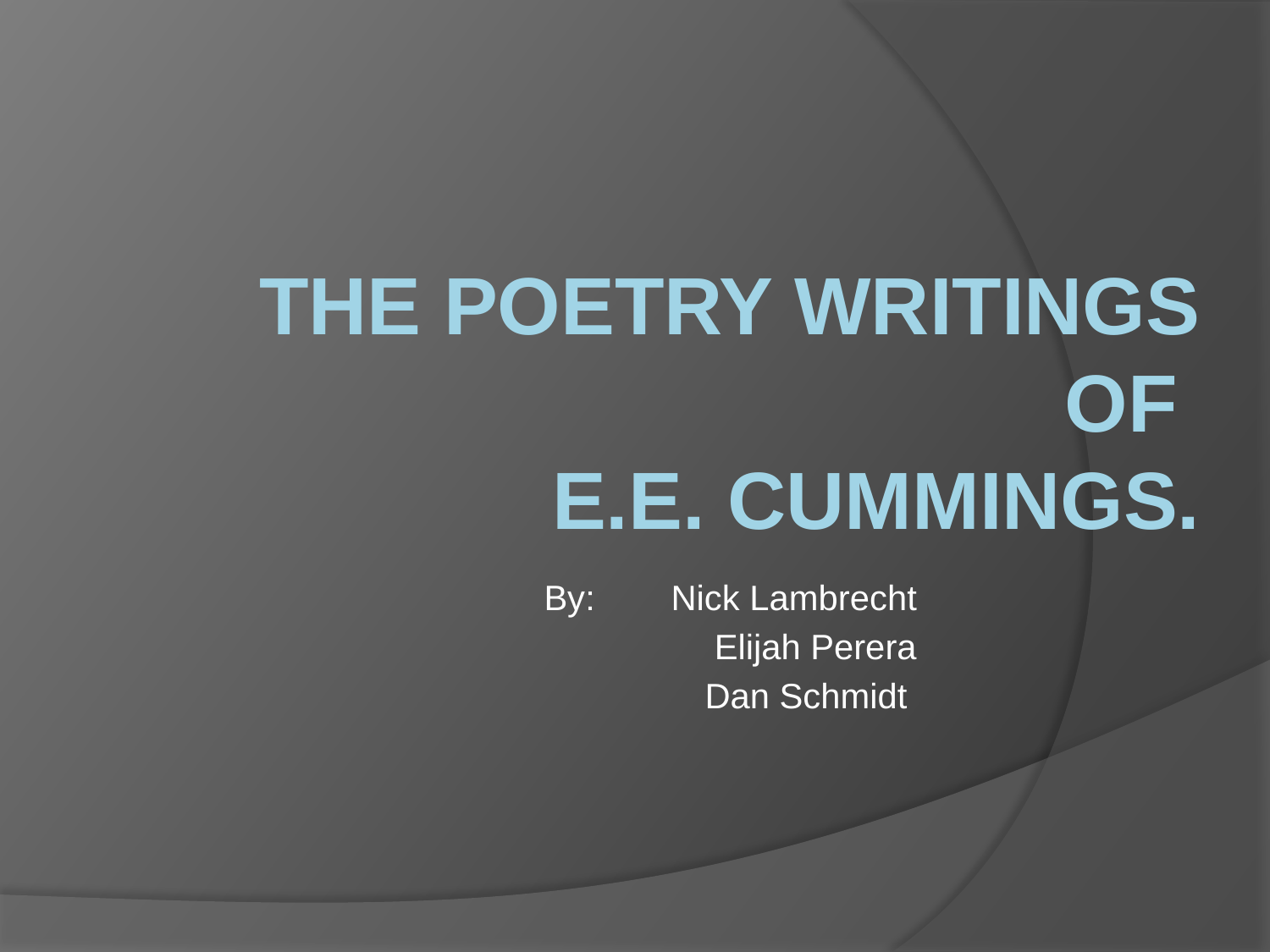

# The poetry writings of E.E. Cummings.
By:	Nick Lambrecht
	Elijah Perera
	Dan Schmidt